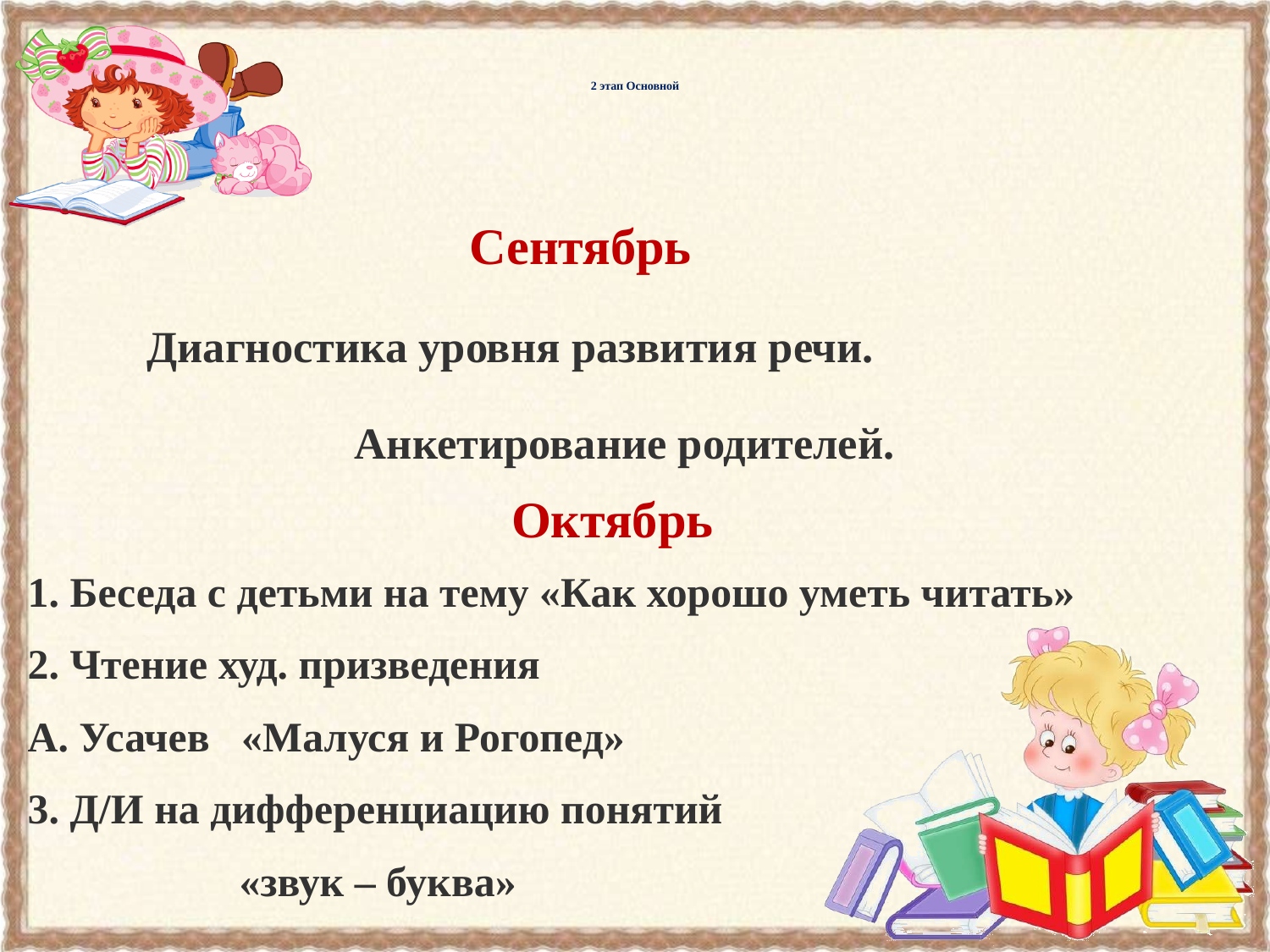

# 2 этап Основной
Сентябрь
Диагностика уровня развития речи.
Анкетирование родителей.
Октябрь
1. Беседа с детьми на тему «Как хорошо уметь читать»
2. Чтение худ. призведения
А. Усачев   «Малуся и Рогопед»
3. Д/И на дифференциацию понятий
                    «звук – буква»